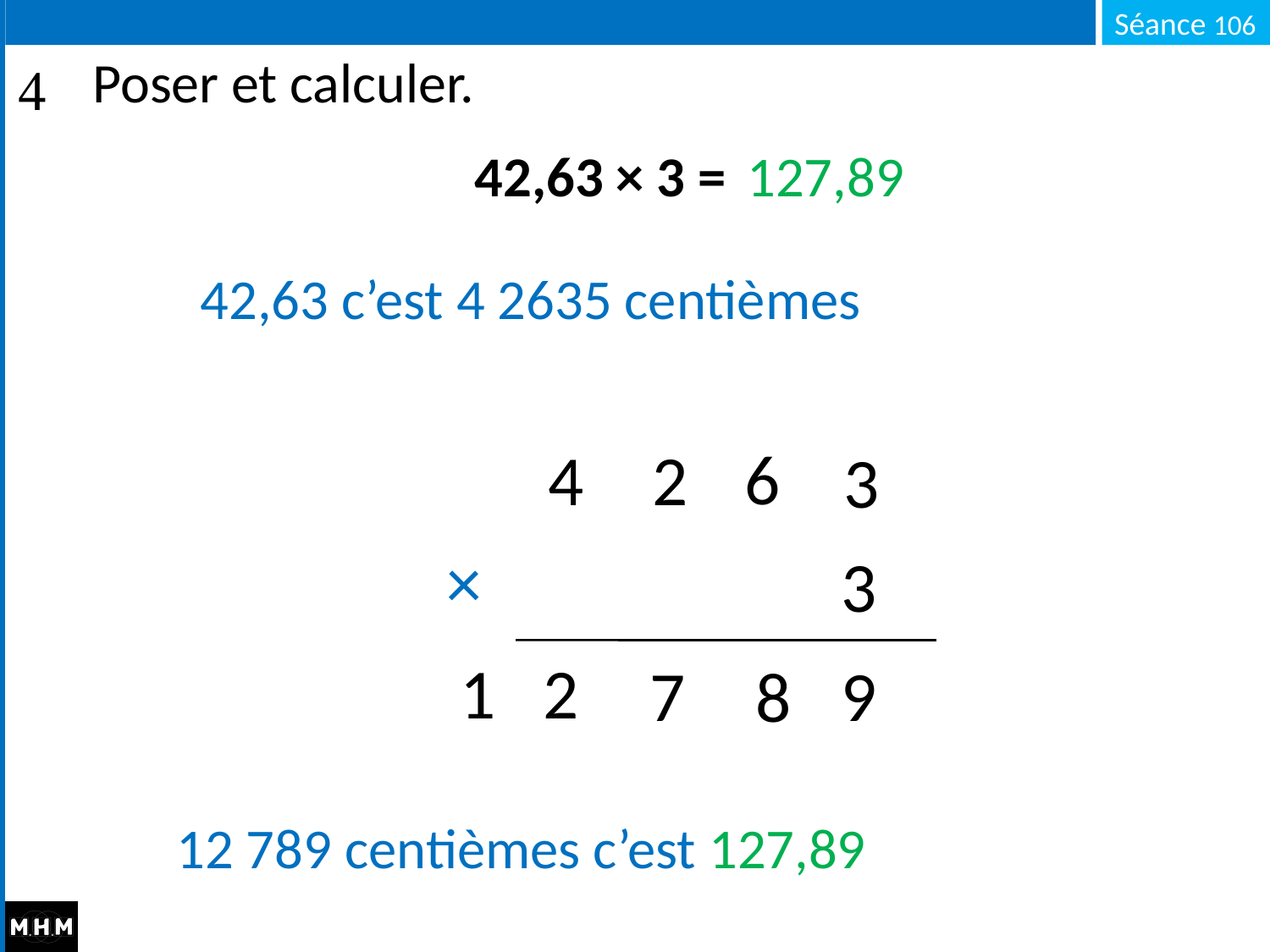

# Poser et calculer.
 42,63 × 3 = ?
127,89
42,63 c’est 4 2635 centièmes
6
4
2
3

×
3
1
1   2
7
9
8
6

12 789 centièmes c’est 127,89